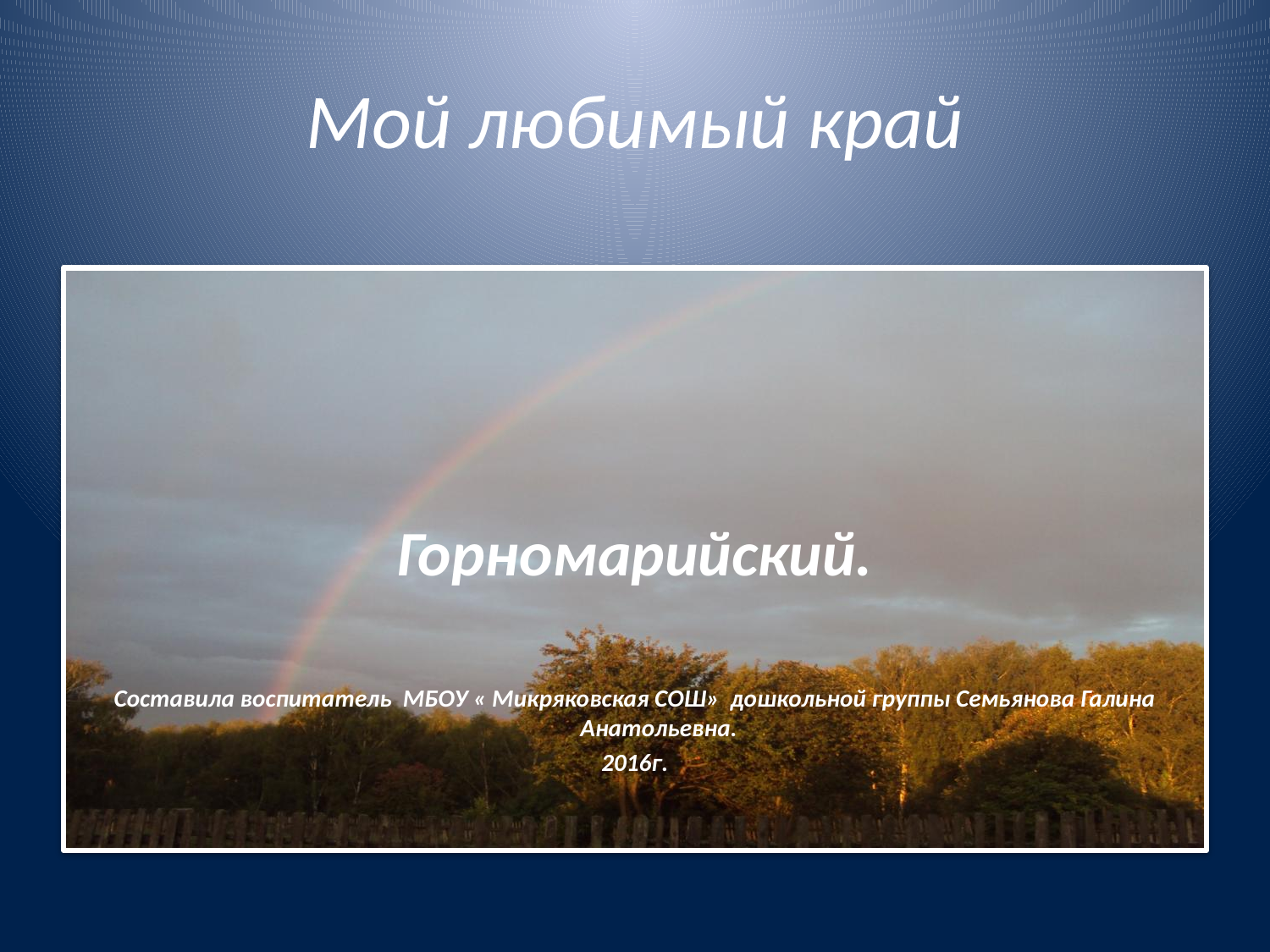

# Мой любимый край

Горномарийский.

Составила воспитатель  МБОУ « Микряковская СОШ»  дошкольной группы Семьянова Галина Анатольевна.
2016г.